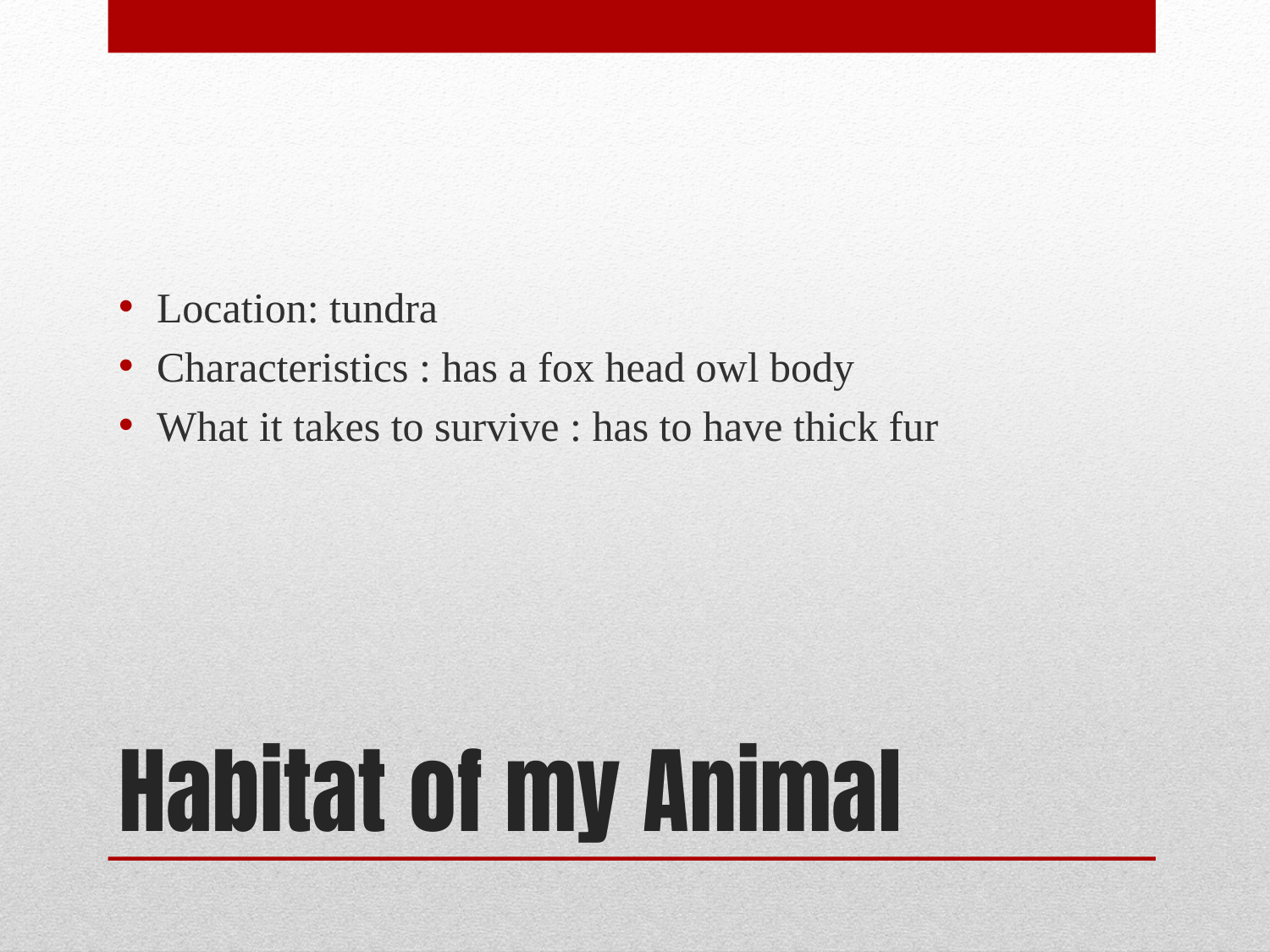

Location: tundra
Characteristics : has a fox head owl body
What it takes to survive : has to have thick fur
# Habitat of my Animal